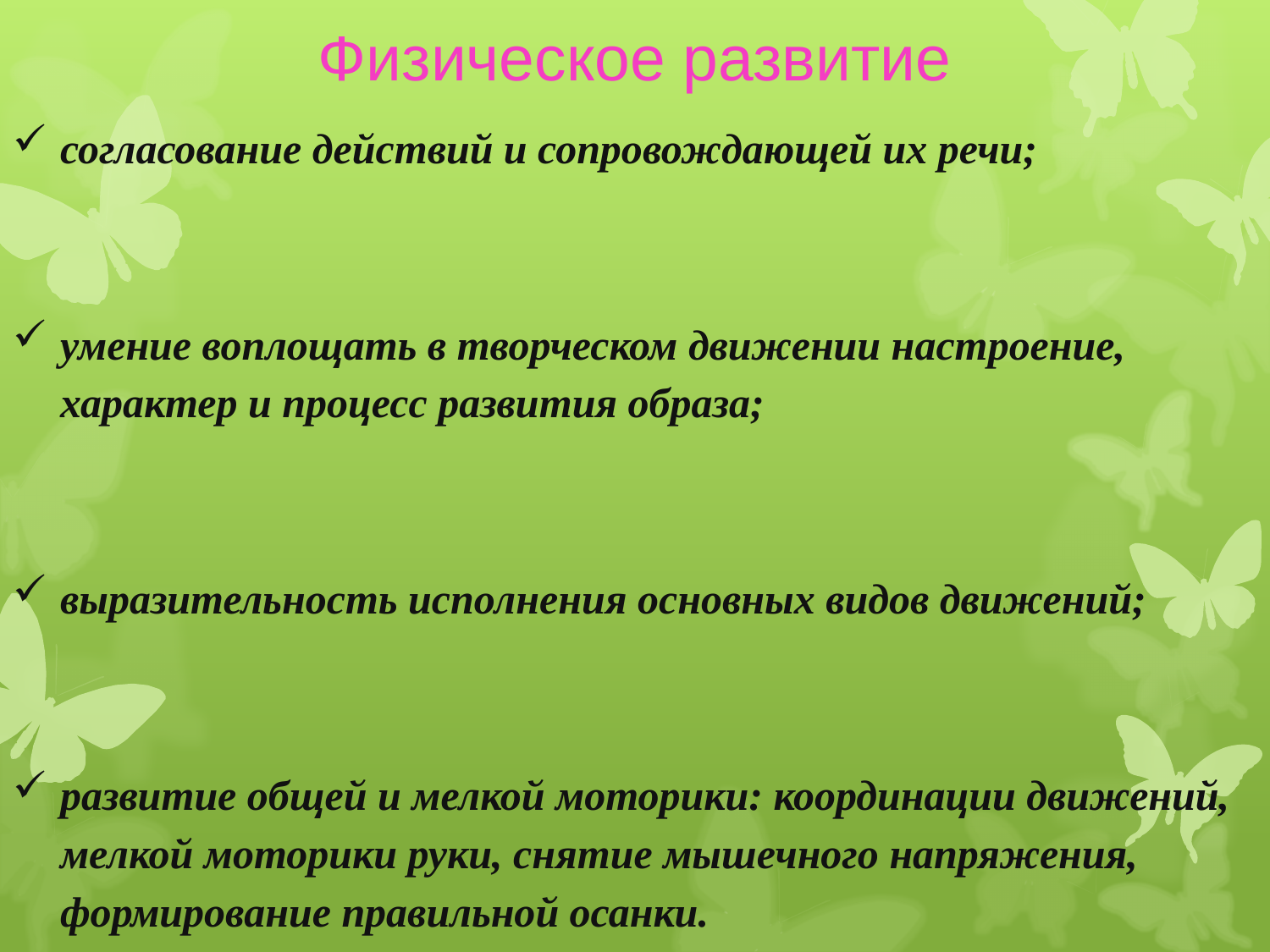

Физическое развитие
согласование действий и сопровождающей их речи;

умение воплощать в творческом движении настроение, характер и процесс развития образа;

выразительность исполнения основных видов движений;

развитие общей и мелкой моторики: координации движений, мелкой моторики руки, снятие мышечного напряжения, формирование правильной осанки.